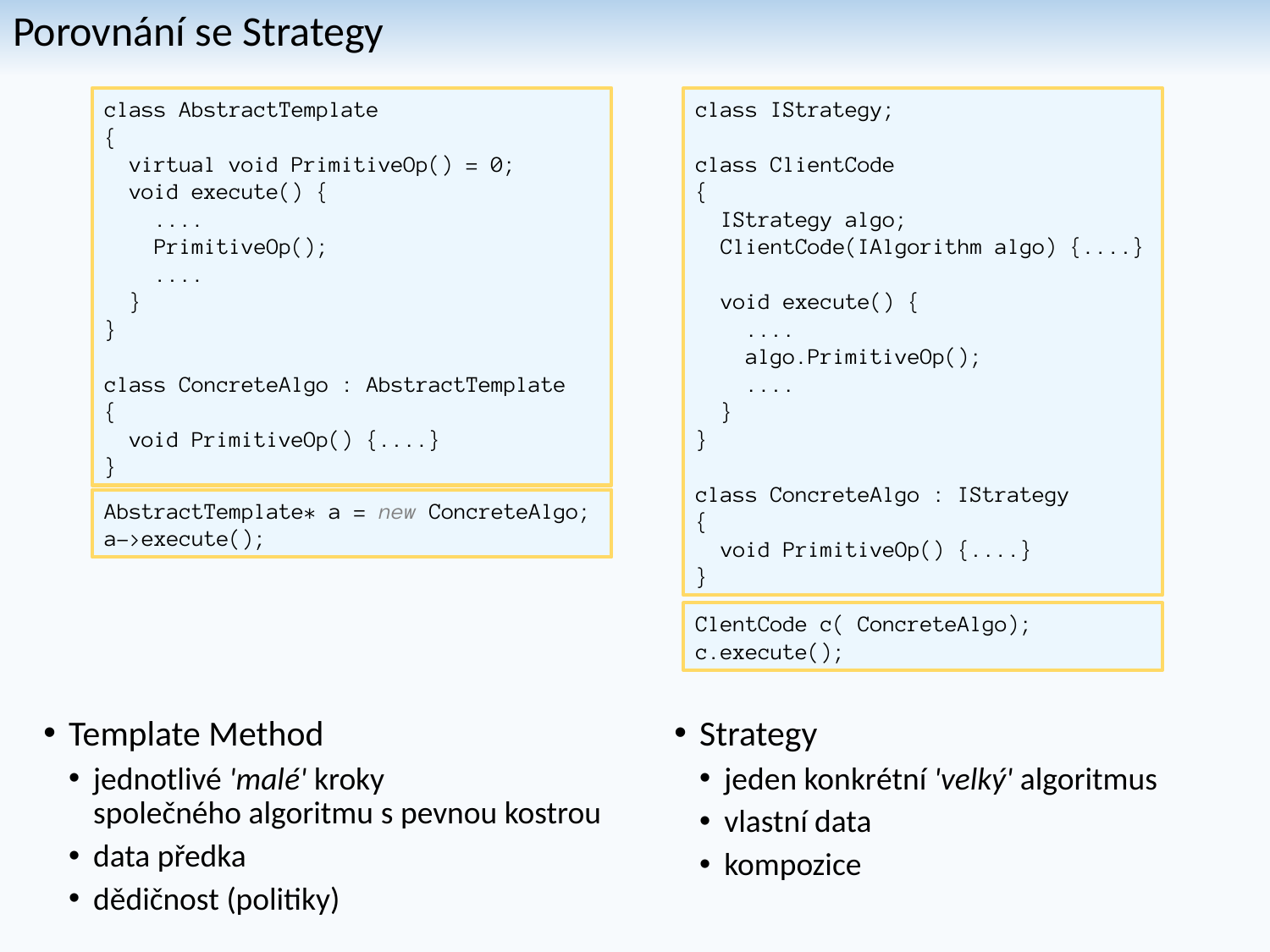

# Porovnání se Strategy
class AbstractTemplate
{
  virtual void PrimitiveOp() = 0;
  void execute() {
    ....
    PrimitiveOp();
    ....
  }
}

class ConcreteAlgo : AbstractTemplate
{
  void PrimitiveOp() {....}
}
class IStrategy;

class ClientCode
{
  IStrategy algo;
  ClientCode(IAlgorithm algo) {....}

  void execute() {
    ....
    algo.PrimitiveOp();
    ....
  }
}

class ConcreteAlgo : IStrategy
{
  void PrimitiveOp() {....}
}
AbstractTemplate* a = new ConcreteAlgo;
a->execute();
ClentCode c( ConcreteAlgo);
c.execute();
Template Method
jednotlivé 'malé' kroky
společného algoritmu s pevnou kostrou
data předka
dědičnost (politiky)
Strategy
jeden konkrétní 'velký' algoritmus
vlastní data
kompozice